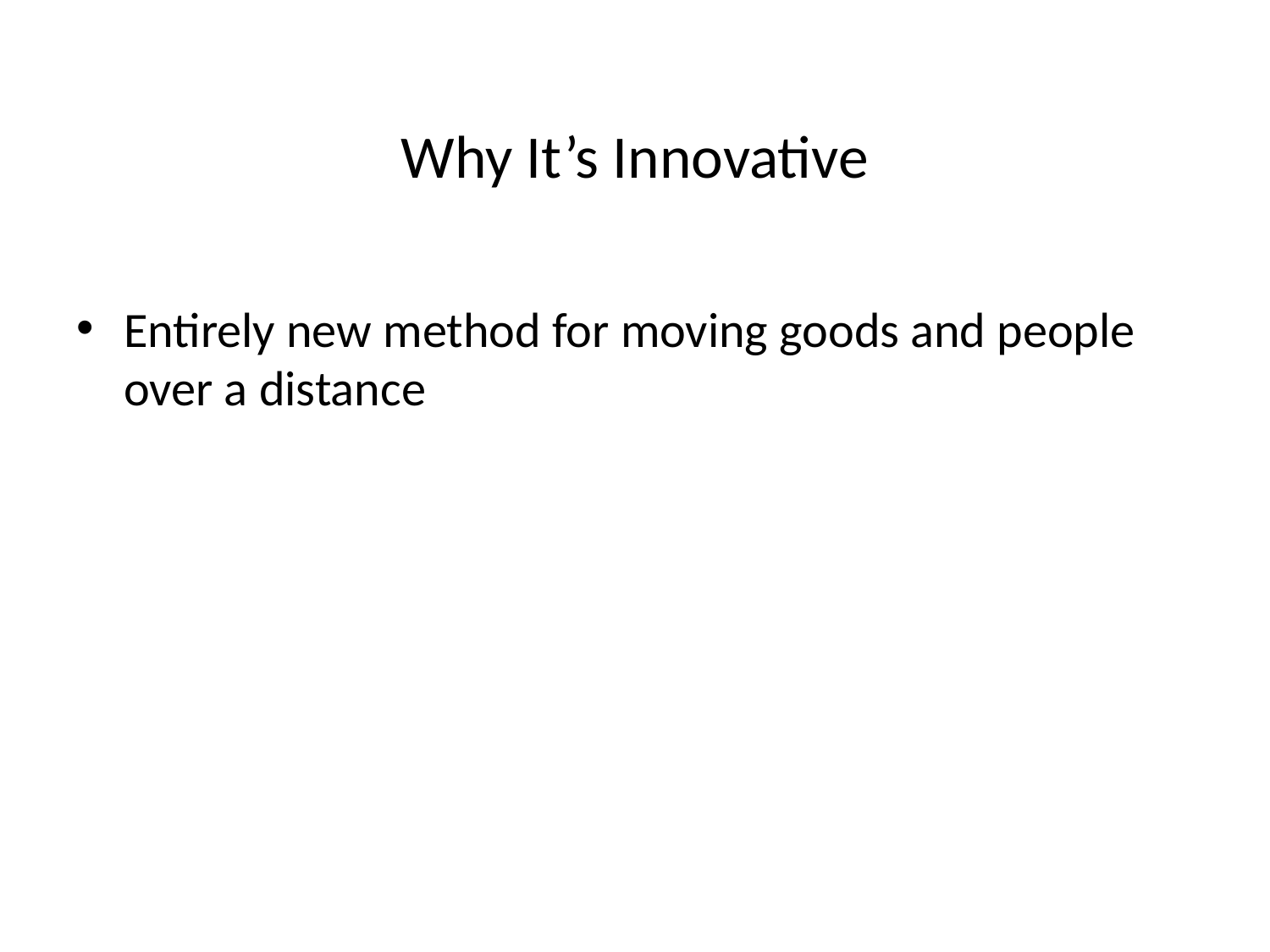

# Why It’s Innovative

Entirely new method for moving goods and people over a distance